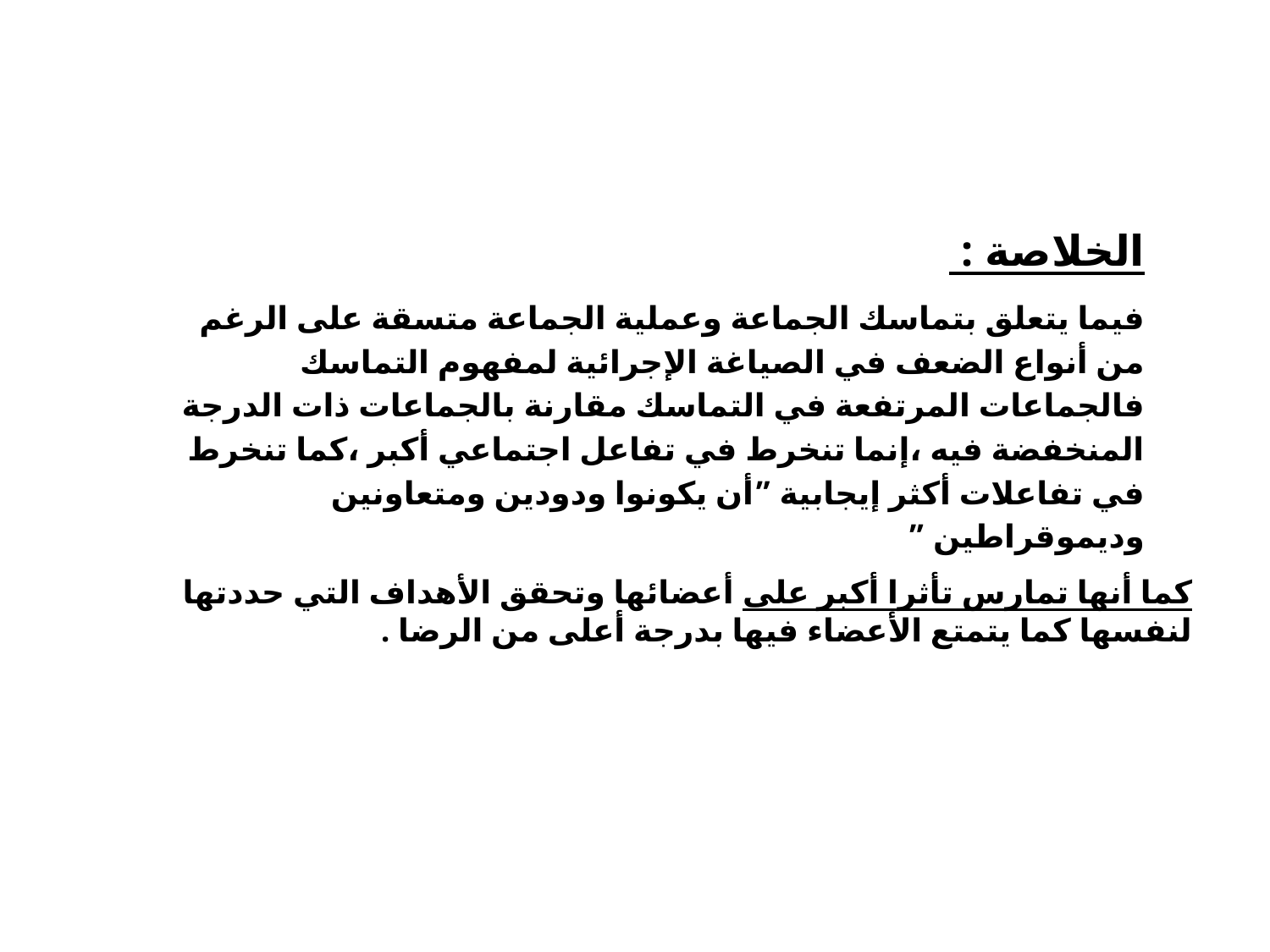

الخلاصة :
فيما يتعلق بتماسك الجماعة وعملية الجماعة متسقة على الرغم من أنواع الضعف في الصياغة الإجرائية لمفهوم التماسك فالجماعات المرتفعة في التماسك مقارنة بالجماعات ذات الدرجة المنخفضة فيه ،إنما تنخرط في تفاعل اجتماعي أكبر ،كما تنخرط في تفاعلات أكثر إيجابية ”أن يكونوا ودودين ومتعاونين وديموقراطين ”
كما أنها تمارس تأثرا أكبر على أعضائها وتحقق الأهداف التي حددتها لنفسها كما يتمتع الأعضاء فيها بدرجة أعلى من الرضا .